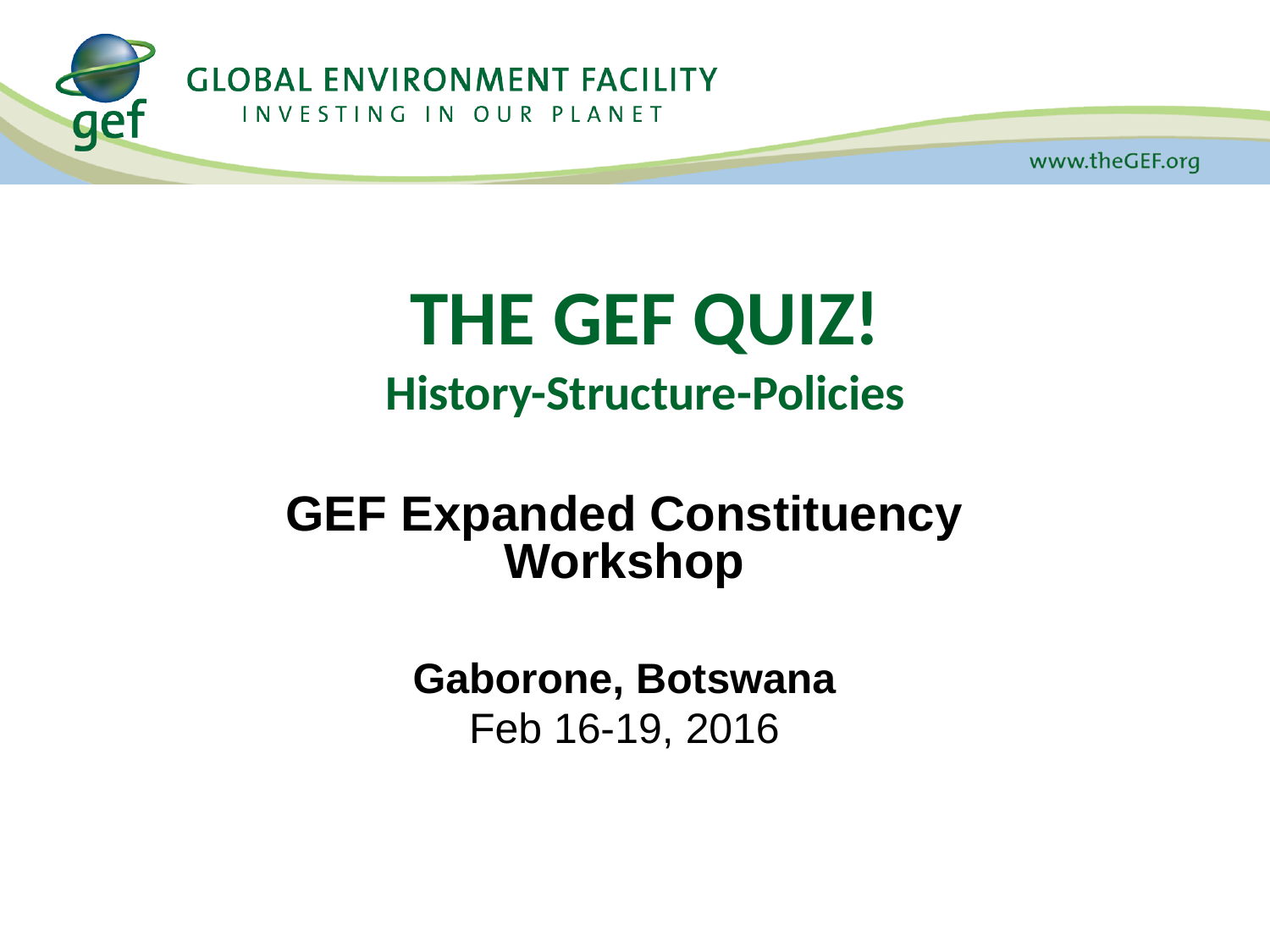

# THE GEF QUIZ! History-Structure-Policies
GEF Expanded Constituency Workshop

Gaborone, Botswana
Feb 16-19, 2016